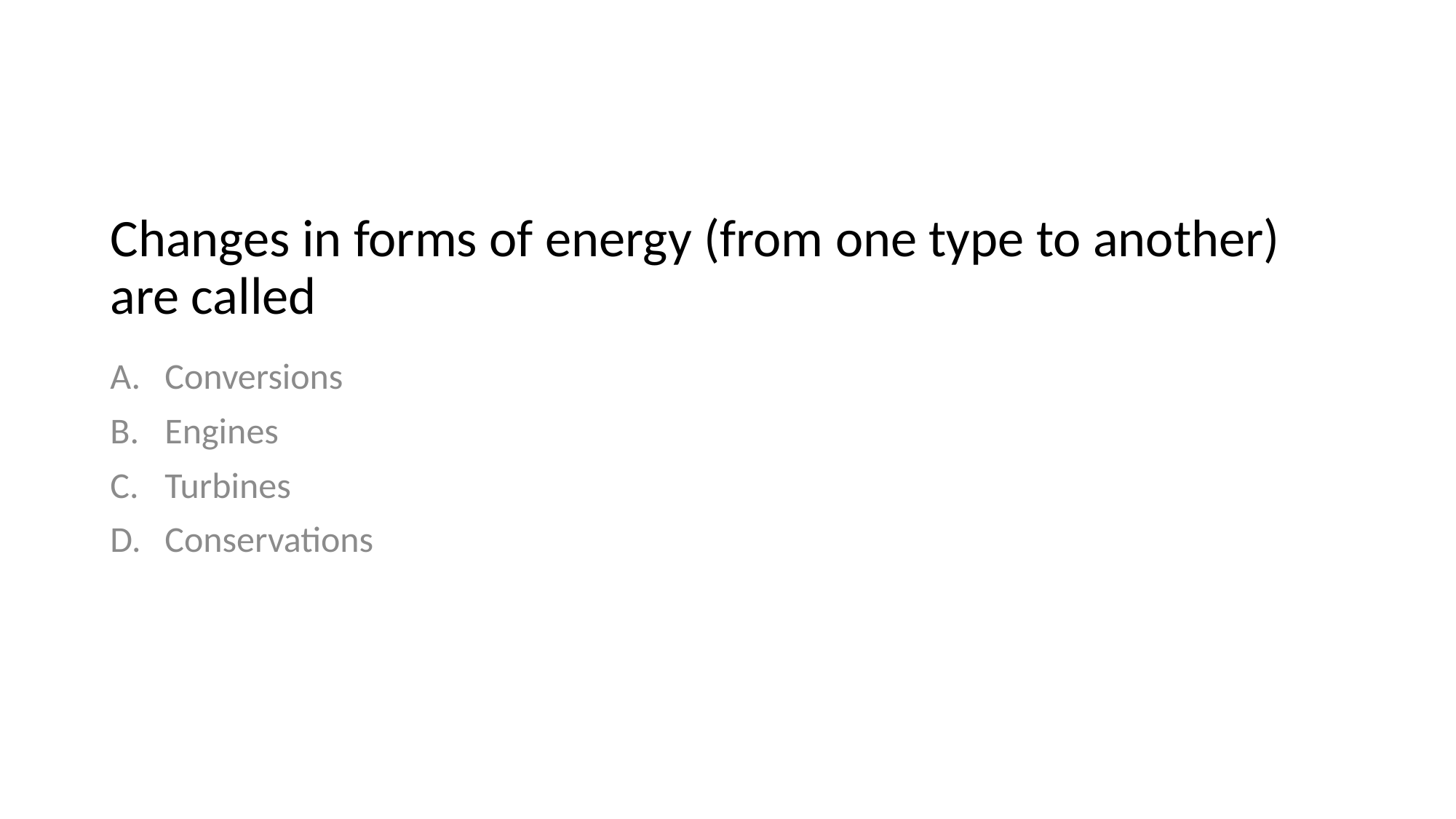

# Changes in forms of energy (from one type to another) are called
Conversions
Engines
Turbines
Conservations